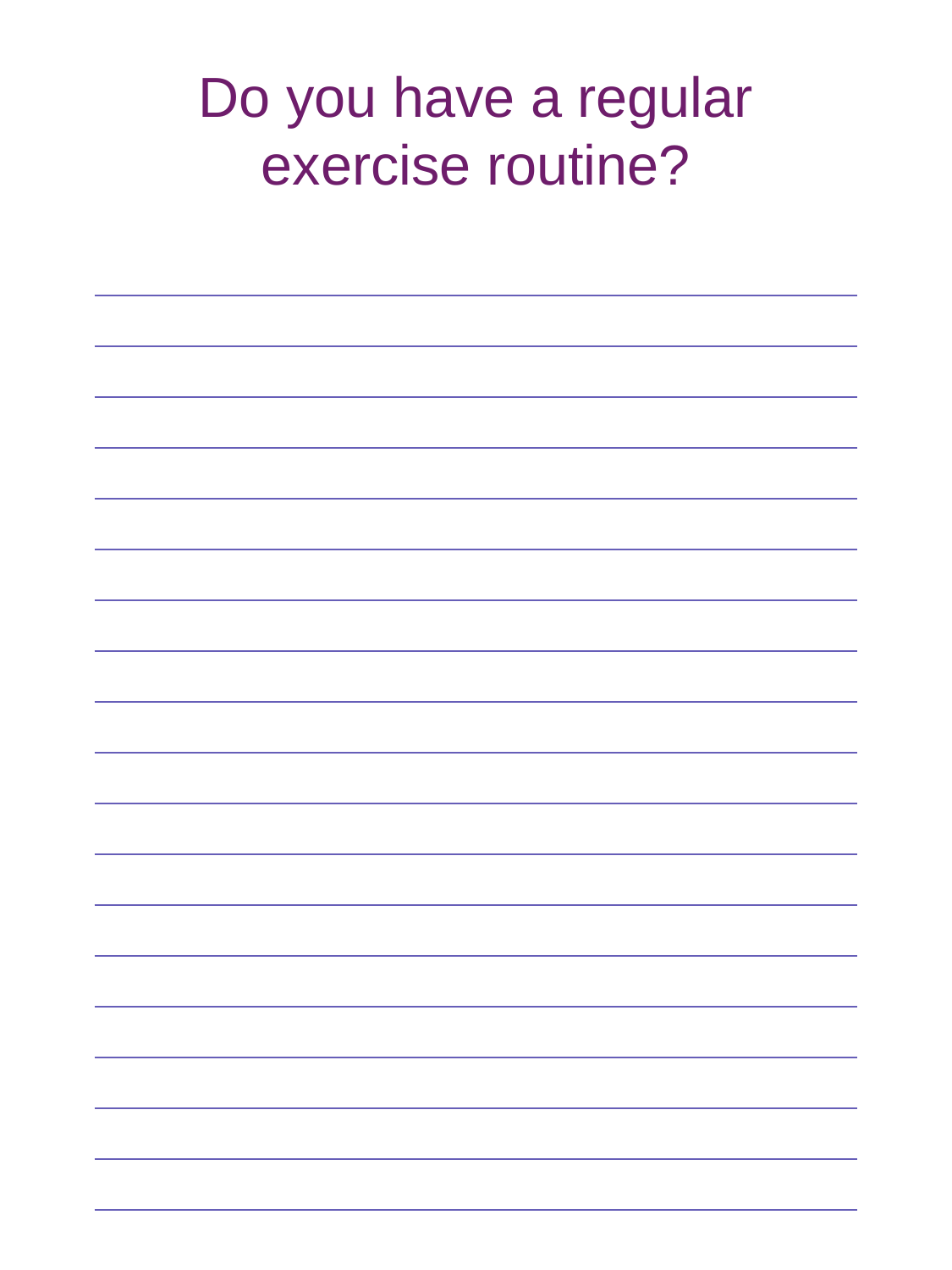

Do you have a regular exercise routine?
|  |
| --- |
|  |
|  |
|  |
|  |
|  |
|  |
|  |
|  |
|  |
|  |
|  |
|  |
|  |
|  |
|  |
|  |
|  |